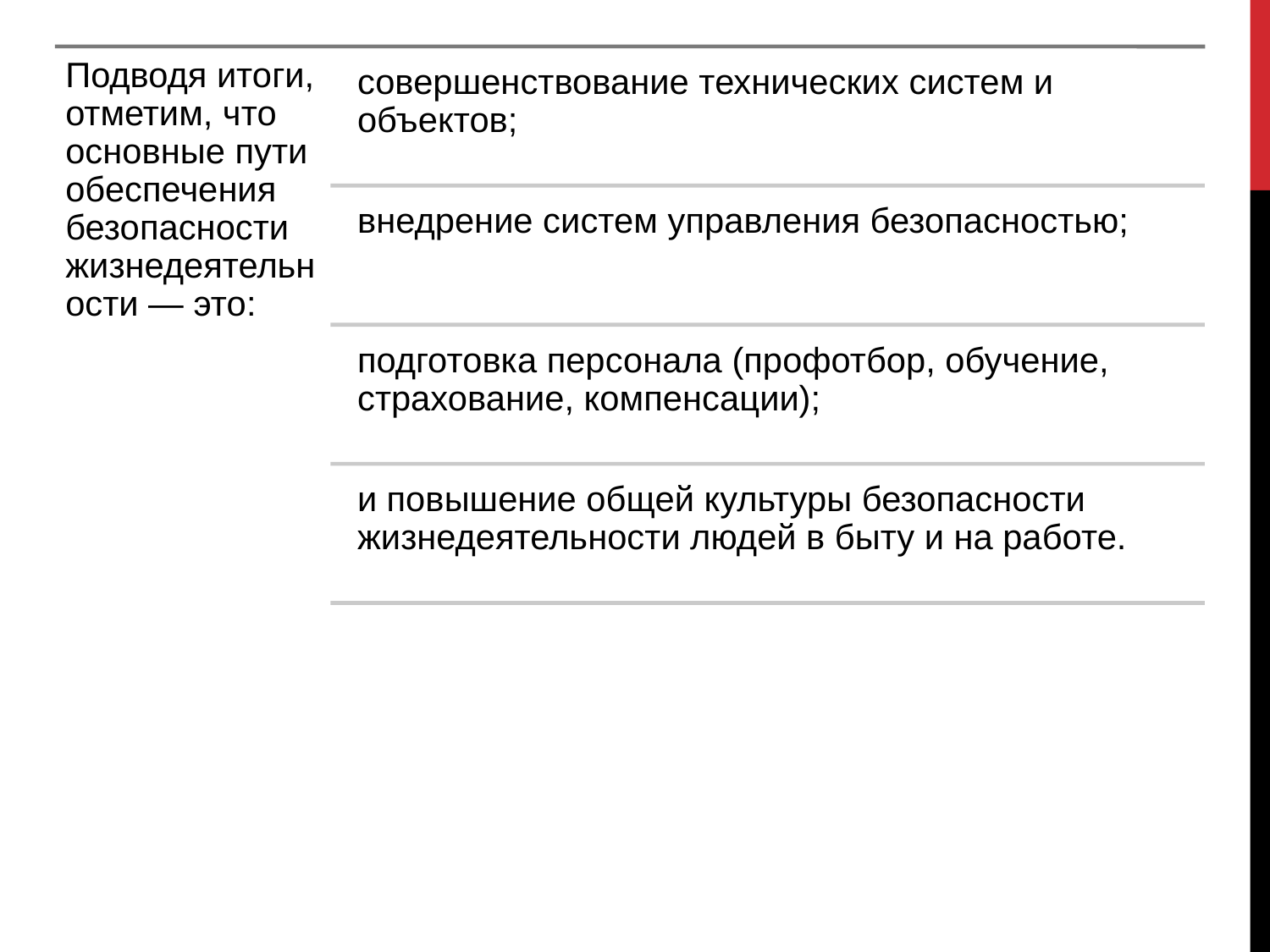

Подводя итоги, отметим, что основные пути обеспечения безопасности жизнедеятельности — это:
совершенствование технических систем и объектов;
внедрение систем управления безопасностью;
подготовка персонала (профотбор, обучение, страхование, компенсации);
и повышение общей культуры безопасности жизнедеятельности людей в быту и на работе.